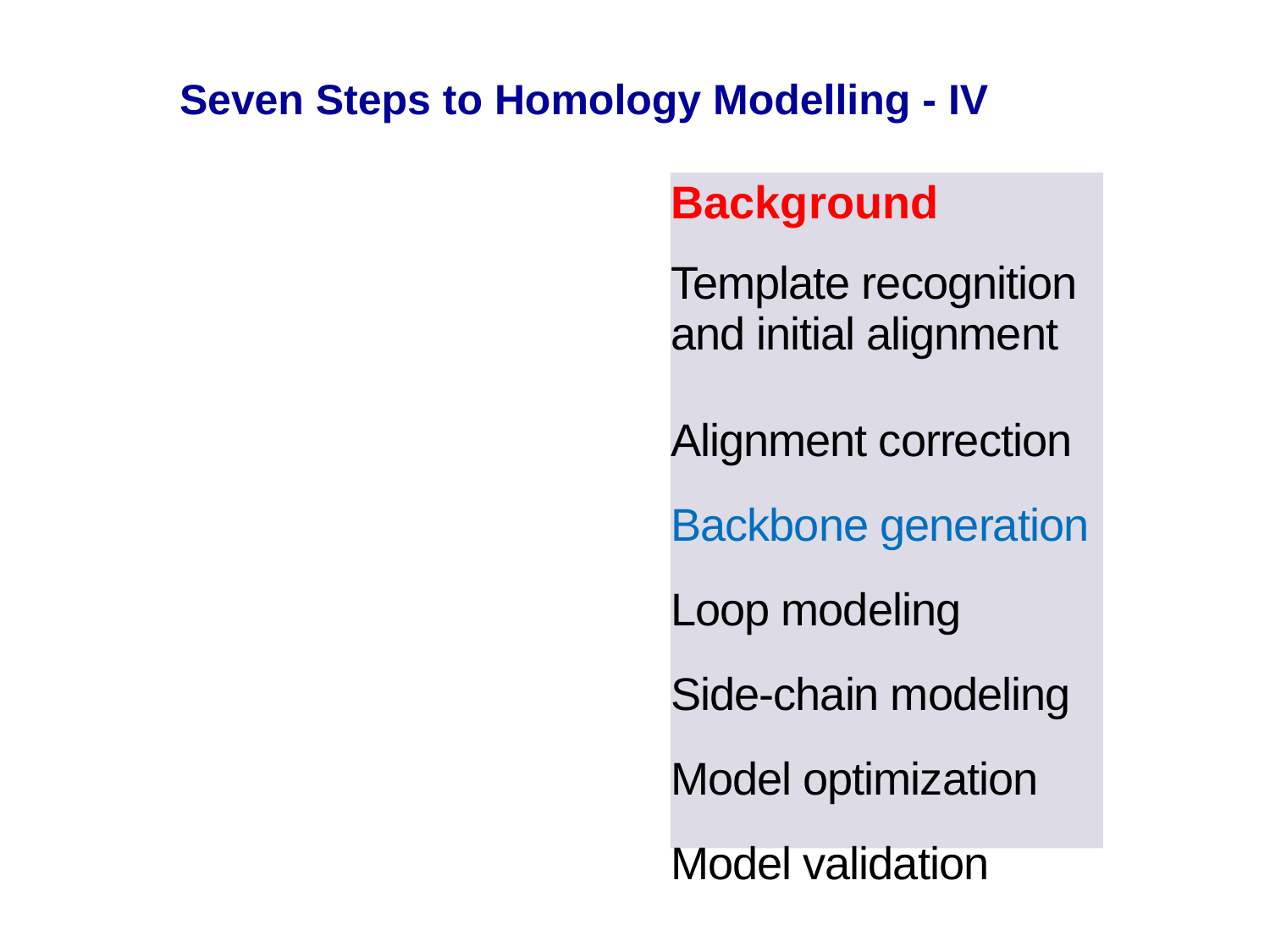

Seven Steps to Homology Modelling - IV
Background
Template recognition and initial alignment
Alignment correction
Backbone generation
Loop modeling
Side-chain modeling
Model optimization
Model validation